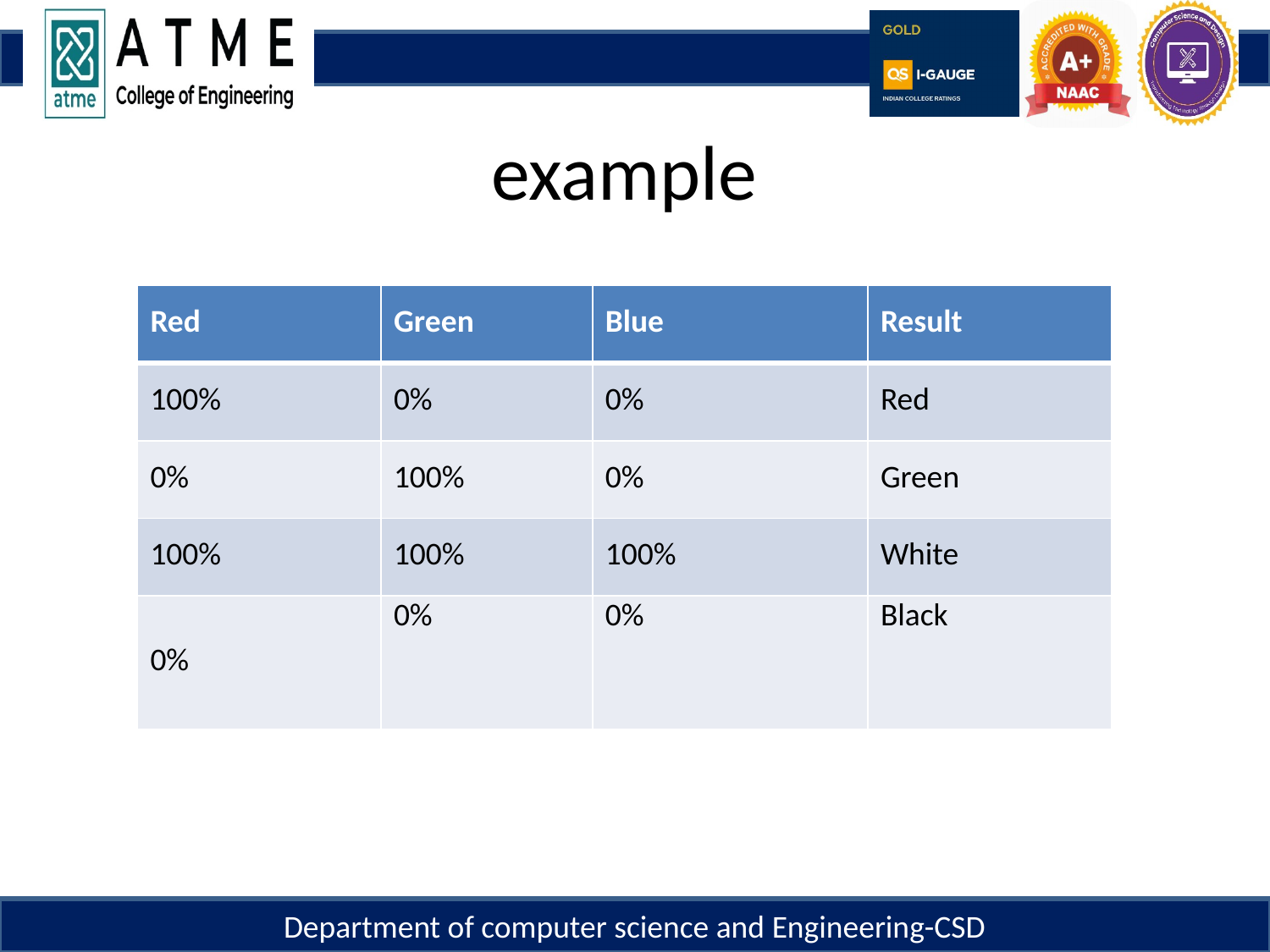

# example
| Red | Green | Blue | Result |
| --- | --- | --- | --- |
| 100% | 0% | 0% | Red |
| 0% | 100% | 0% | Green |
| 100% | 100% | 100% | White |
| 0% | 0% | 0% | Black |
Department of computer science and Engineering-CSD